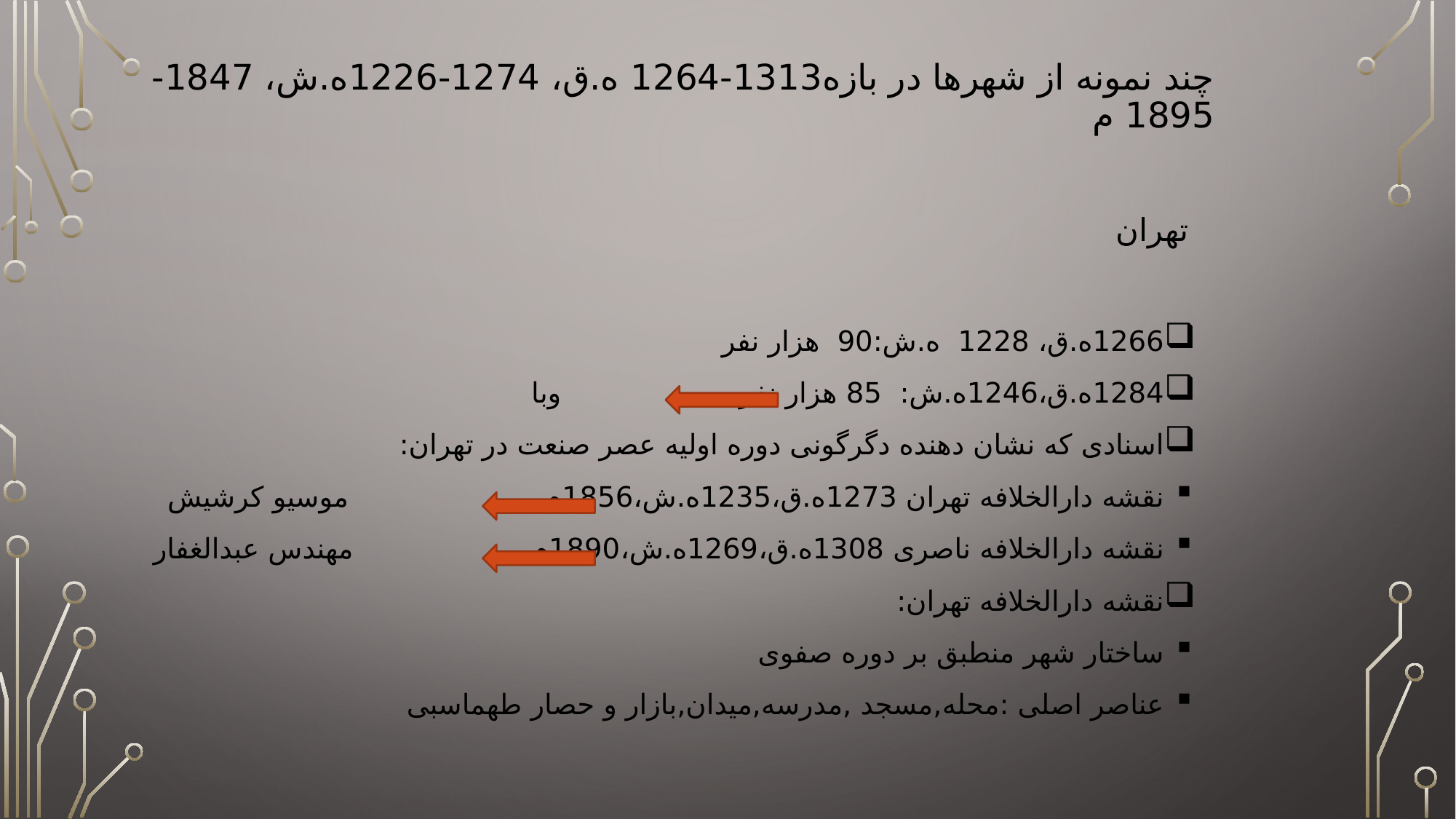

# چند نمونه از شهرها در بازه1313-1264 ه.ق، 1274-1226ه.ش، 1847-1895 م
تهران

1266ه.ق، 1228  ه.ش:90  هزار نفر
1284ه.ق،1246ه.ش:  85 هزار نفر                    وبا
اسنادی که نشان دهنده دگرگونی دوره اولیه عصر صنعت در تهران:
نقشه دارالخلافه تهران 1273ه.ق،1235ه.ش،1856م                      موسیو کرشیش
نقشه دارالخلافه ناصری 1308ه.ق،1269ه.ش،1890م                    مهندس عبدالغفار
نقشه دارالخلافه تهران:
ساختار شهر منطبق بر دوره صفوی
عناصر اصلی :محله,مسجد ,مدرسه,میدان,بازار و حصار طهماسبی